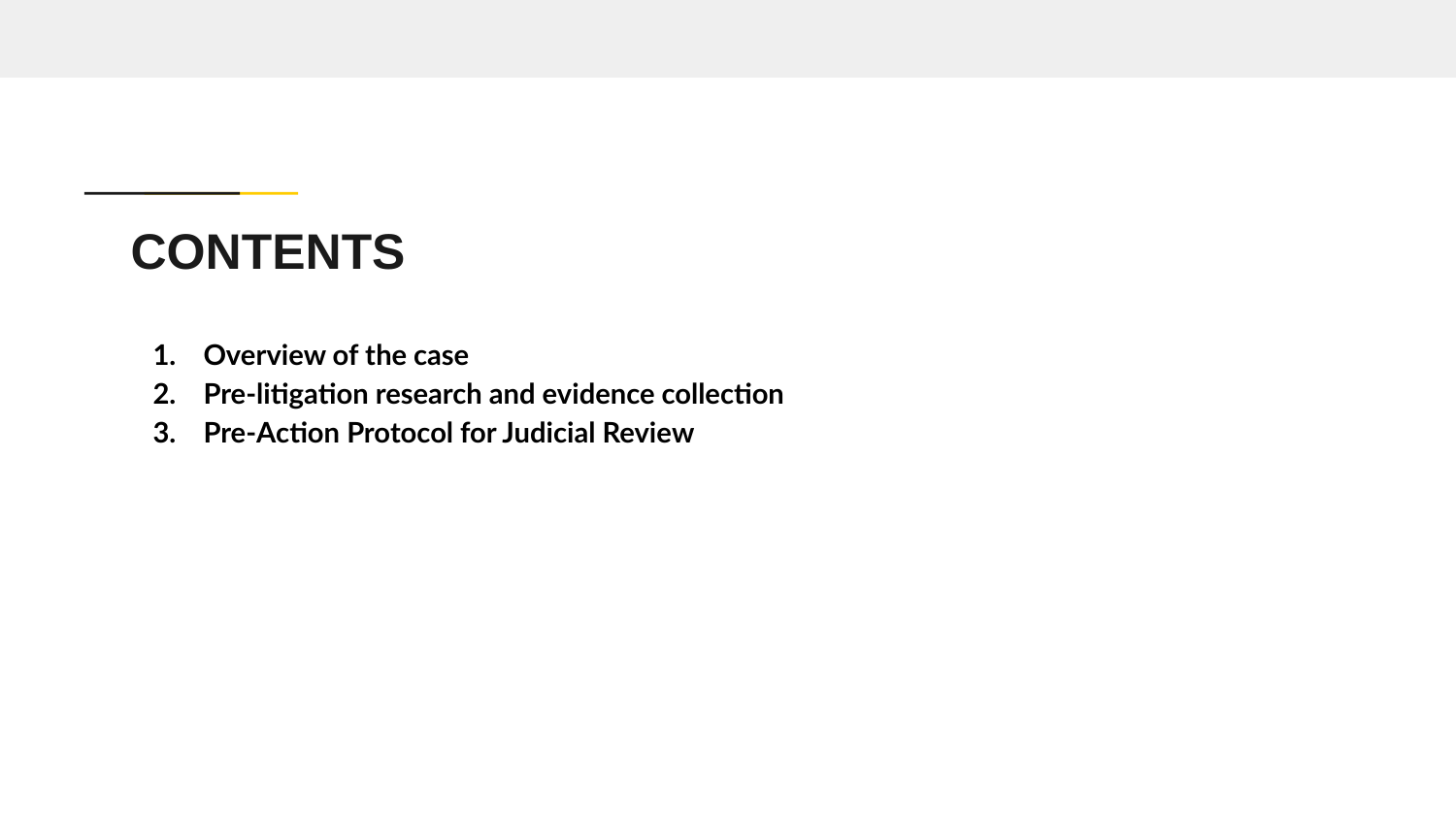

# CONTENTS
Overview of the case
Pre-litigation research and evidence collection
Pre-Action Protocol for Judicial Review